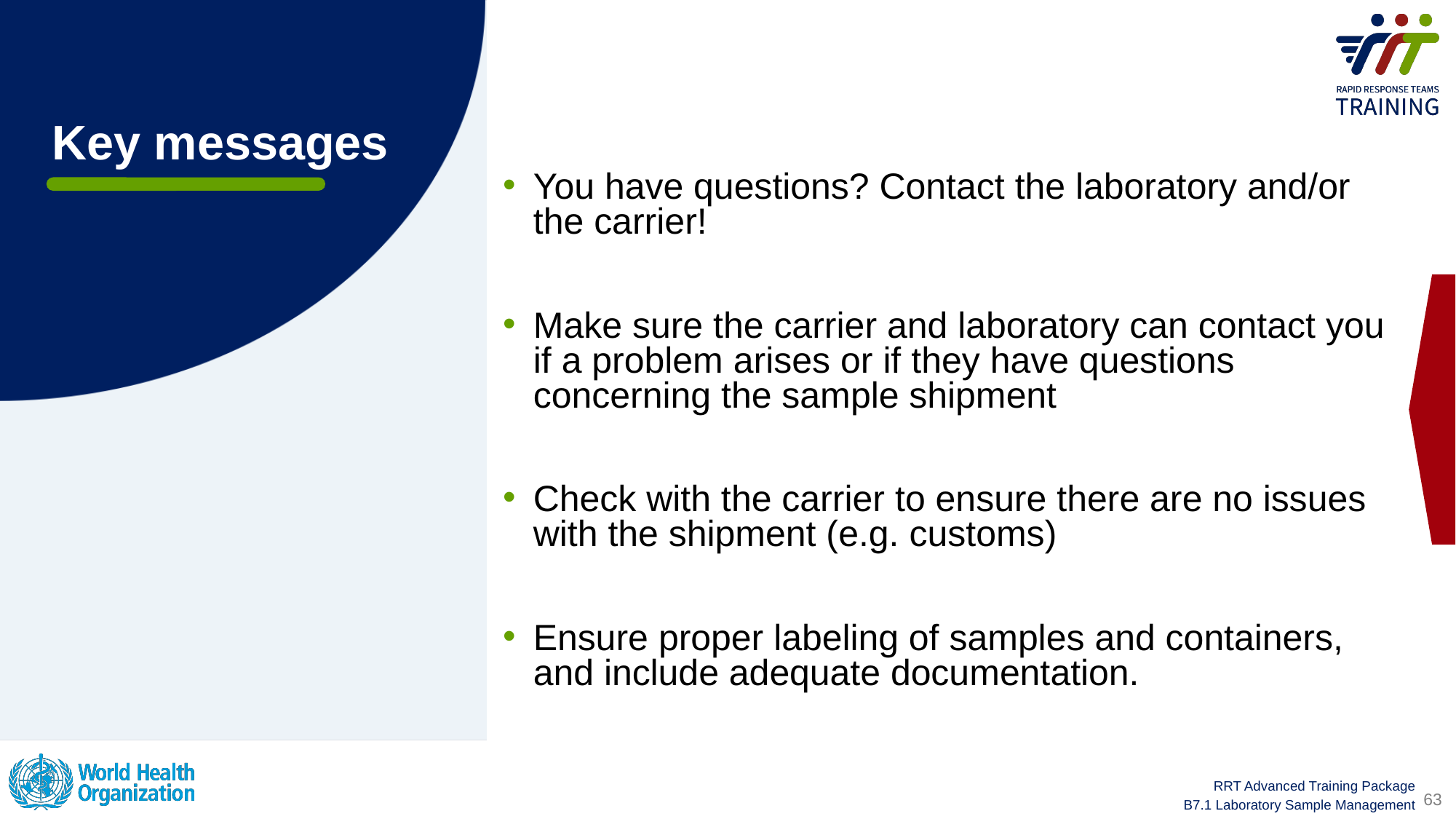

You have questions? Contact the laboratory and/or the carrier!

Make sure the carrier and laboratory can contact you if a problem arises or if they have questions concerning the sample shipment

Check with the carrier to ensure there are no issues with the shipment (e.g. customs)

Ensure proper labeling of samples and containers, and include adequate documentation.
Key messages